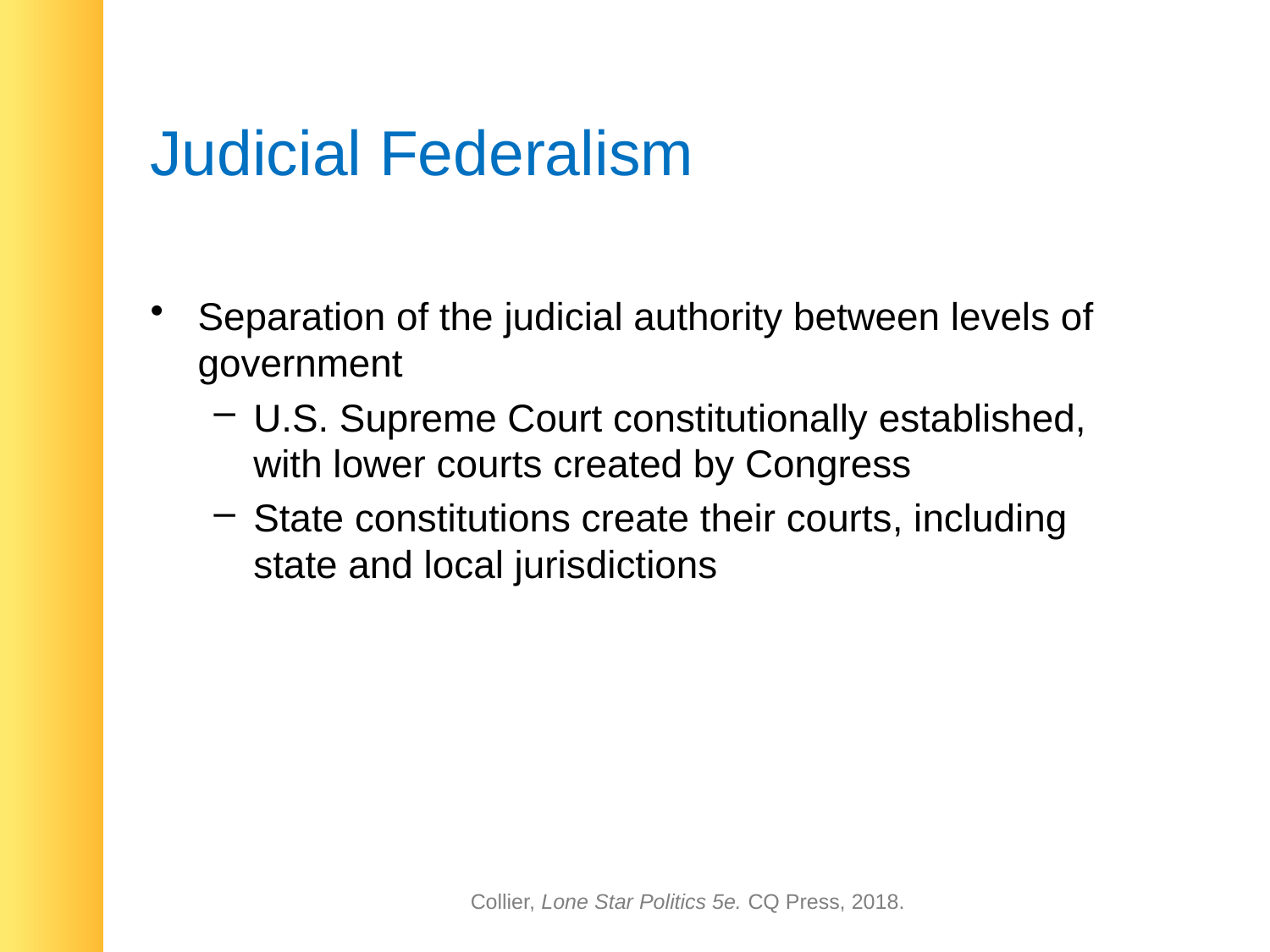

# Judicial Federalism
Separation of the judicial authority between levels of government
U.S. Supreme Court constitutionally established, with lower courts created by Congress
State constitutions create their courts, including state and local jurisdictions
Collier, Lone Star Politics 5e. CQ Press, 2018.